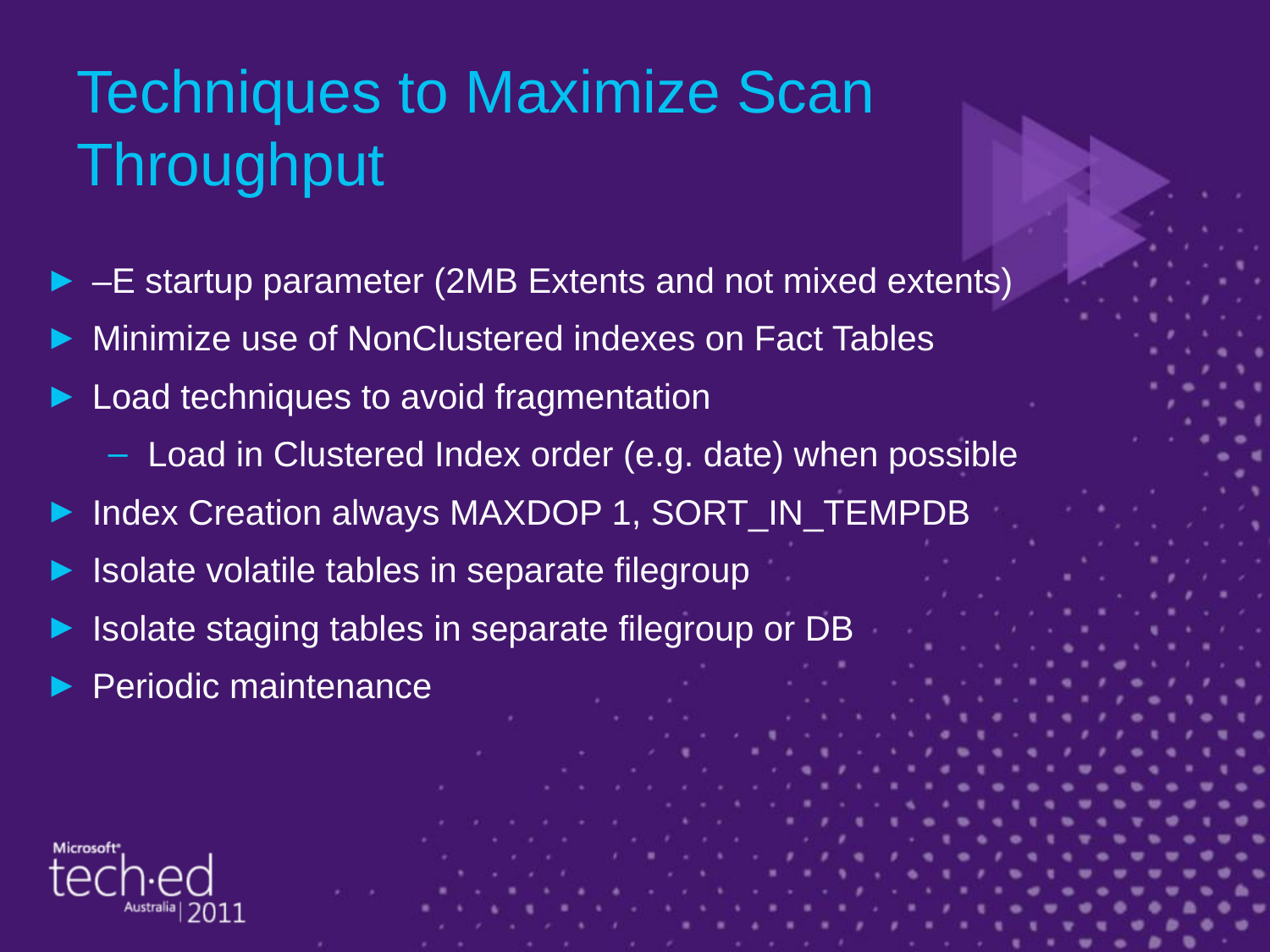

# Techniques to Maximize Scan Throughput
–E startup parameter (2MB Extents and not mixed extents)
Minimize use of NonClustered indexes on Fact Tables
Load techniques to avoid fragmentation
Load in Clustered Index order (e.g. date) when possible
Index Creation always MAXDOP 1, SORT_IN_TEMPDB
Isolate volatile tables in separate filegroup
Isolate staging tables in separate filegroup or DB
Periodic maintenance